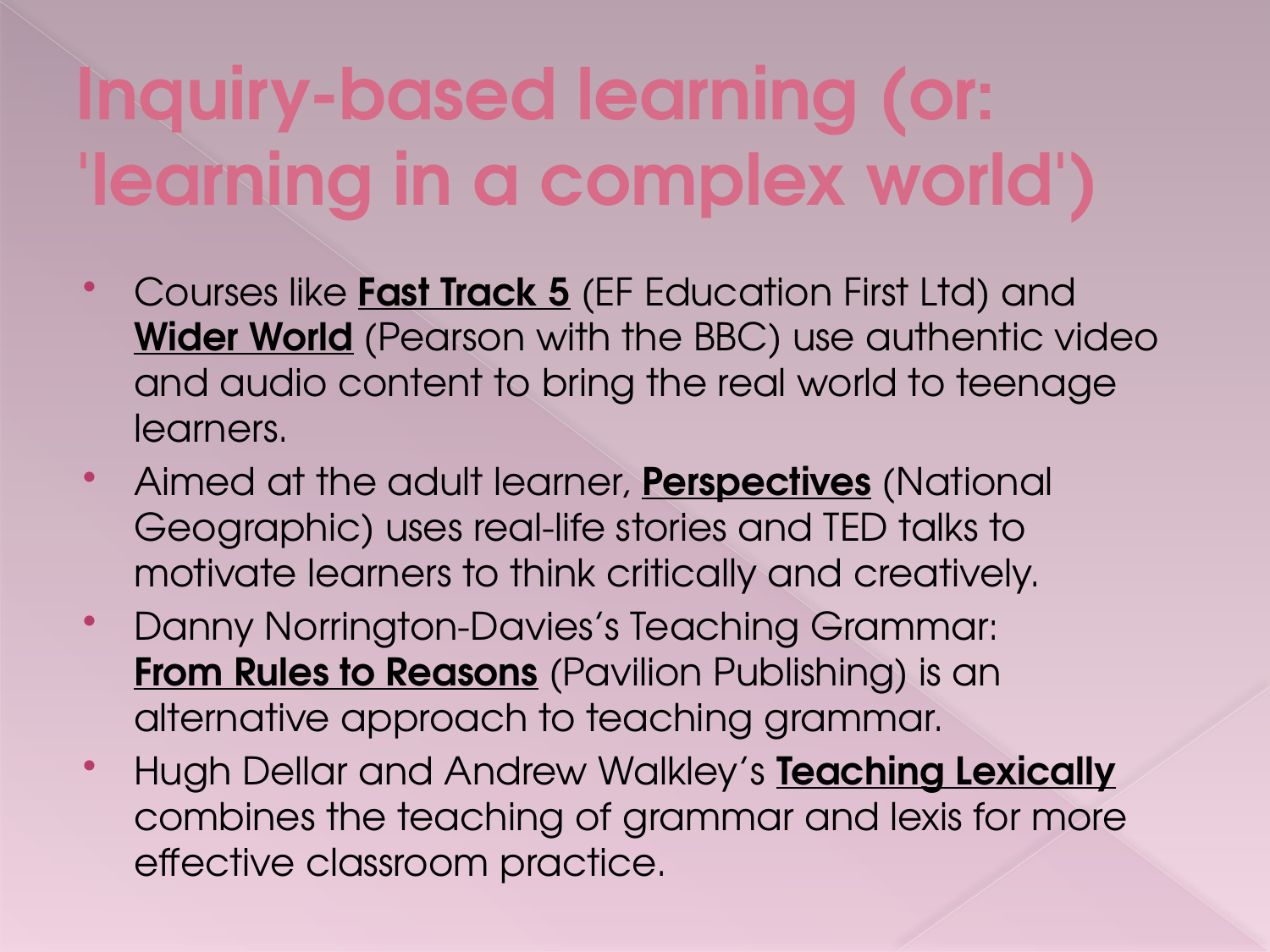

# Inquiry-based learning (or: 'learning in a complex world')
Courses like Fast Track 5 (EF Education First Ltd) and Wider World (Pearson with the BBC) use authentic video and audio content to bring the real world to teenage learners.
Aimed at the adult learner, Perspectives (National Geographic) uses real-life stories and TED talks to motivate learners to think critically and creatively.
Danny Norrington-Davies’s Teaching Grammar: From Rules to Reasons (Pavilion Publishing) is an alternative approach to teaching grammar.
Hugh Dellar and Andrew Walkley’s Teaching Lexically  combines the teaching of grammar and lexis for more effective classroom practice.